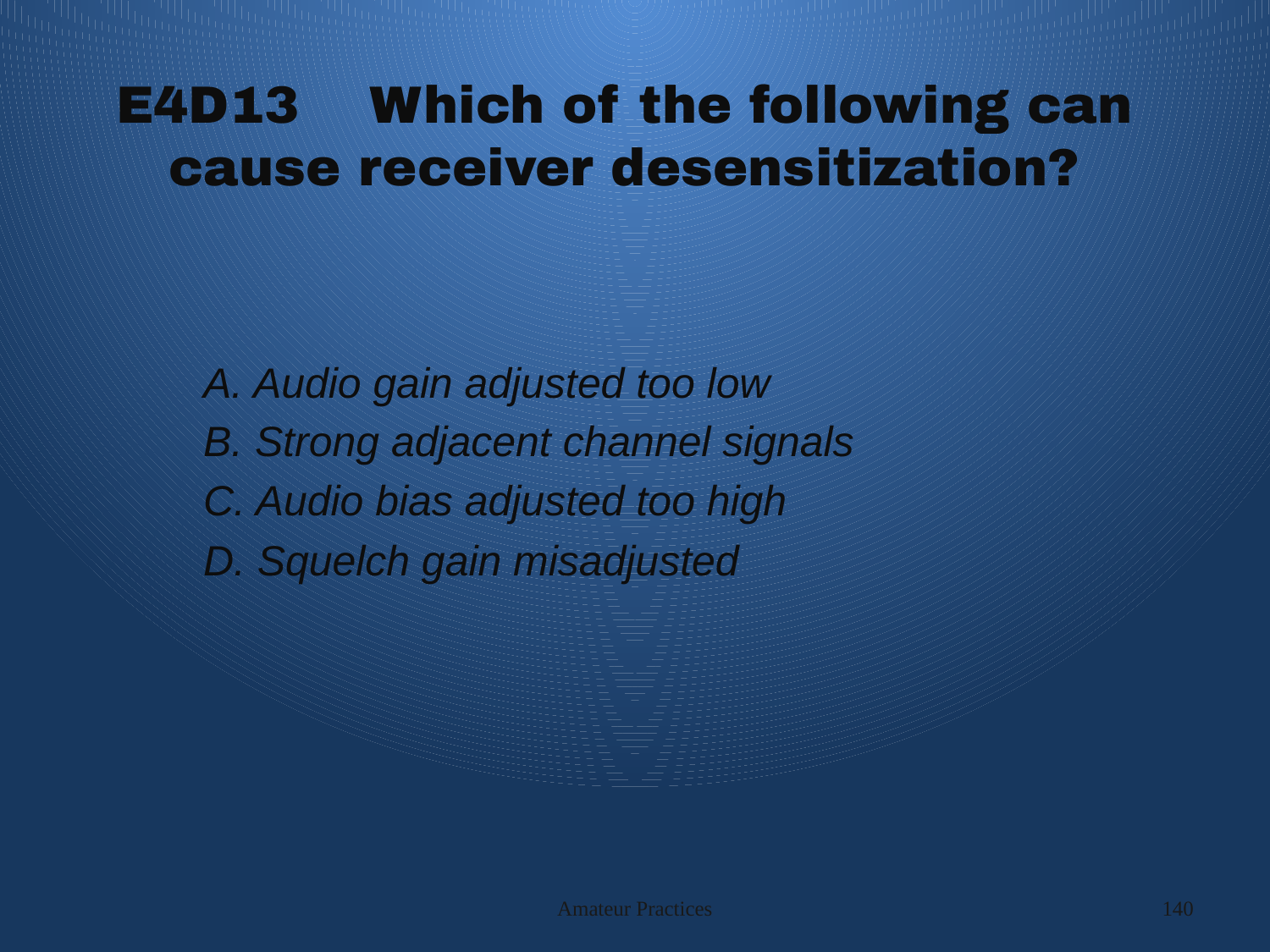

# E4D13    Which of the following can cause receiver desensitization?
A. Audio gain adjusted too low
B. Strong adjacent channel signals
C. Audio bias adjusted too high
D. Squelch gain misadjusted
Amateur Practices
140